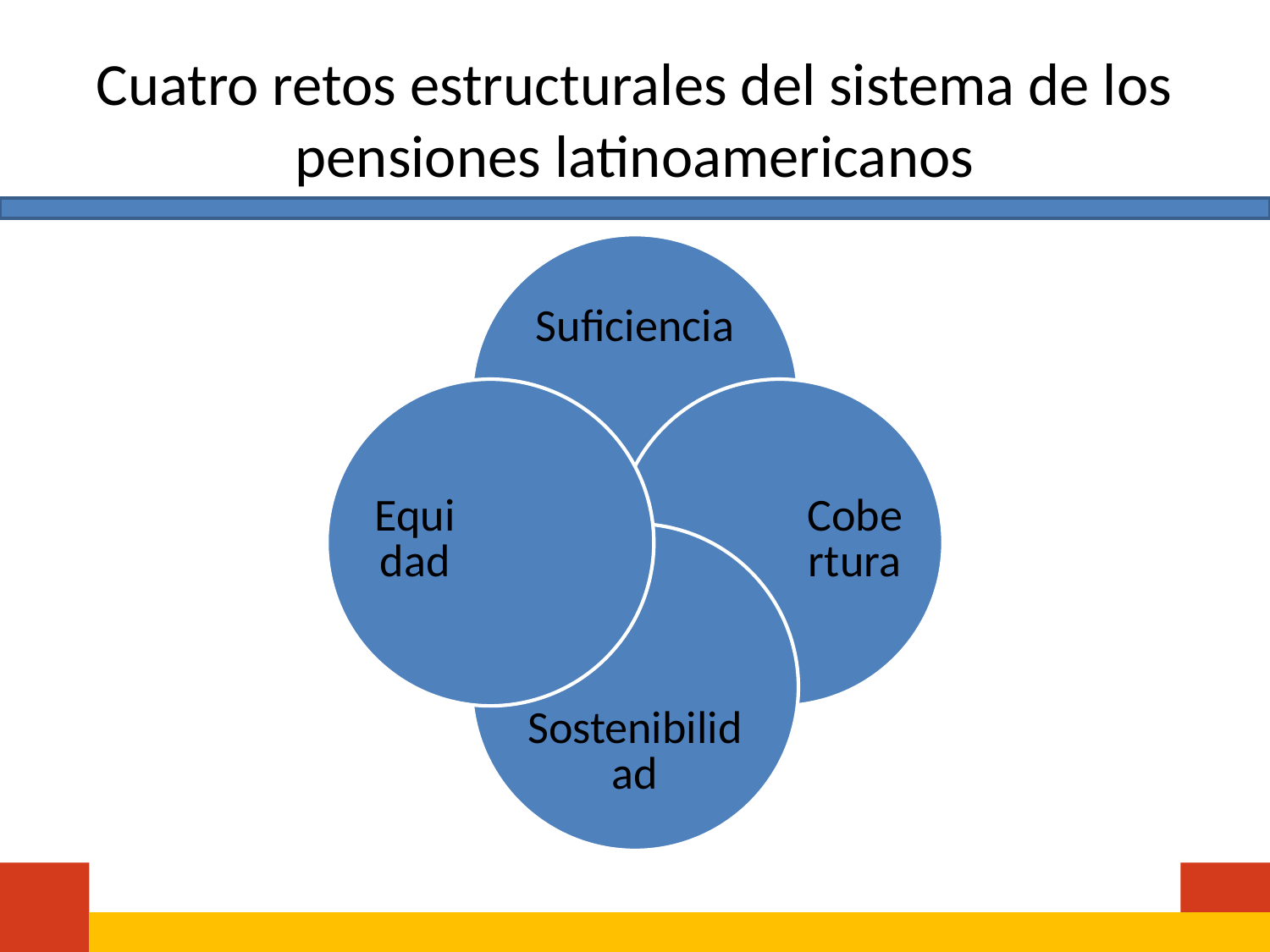

# Cuatro retos estructurales del sistema de los pensiones latinoamericanos

Suficiencia
Sostenibilidad
Equidad
Cobertura